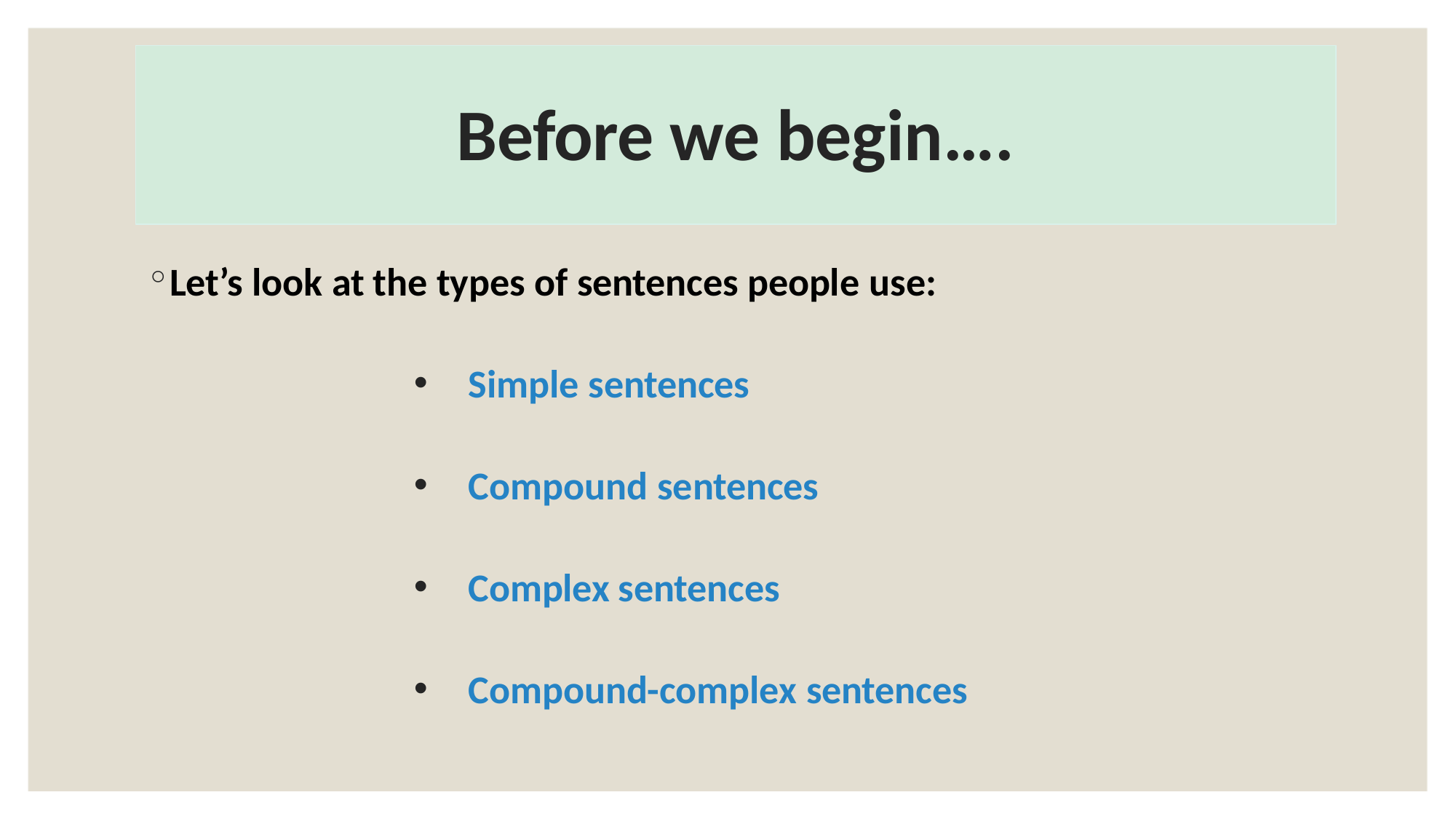

# Before we begin….
Let’s look at the types of sentences people use:

Simple sentences

Compound sentences

Complex sentences

Compound-complex sentences